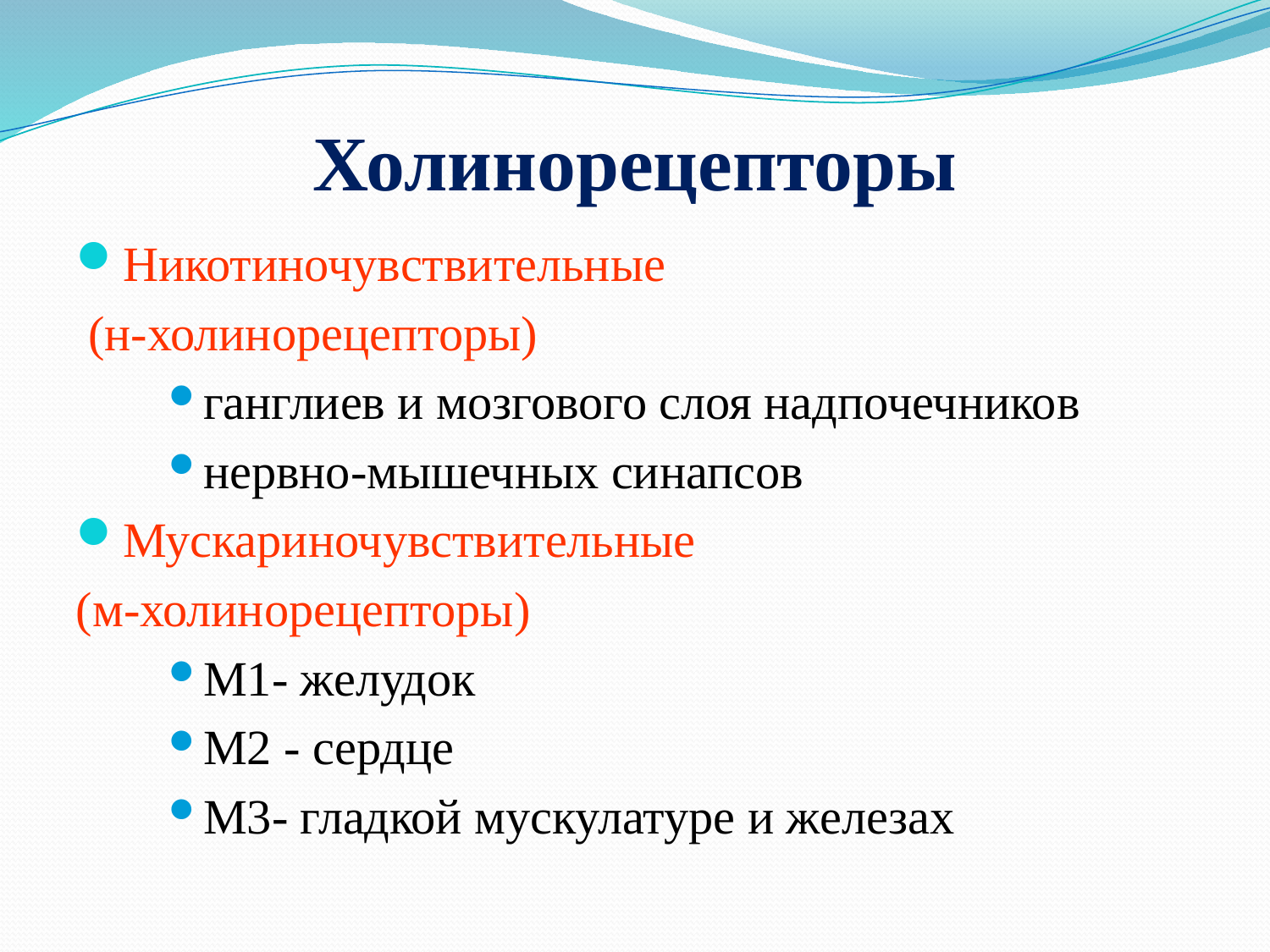

# Холинорецепторы
Никотиночувствительные
 (н-холинорецепторы)
ганглиев и мозгового слоя надпочечников
нервно-мышечных синапсов
Мускариночувствительные
(м-холинорецепторы)
М1- желудок
М2 - сердце
М3- гладкой мускулатуре и железах